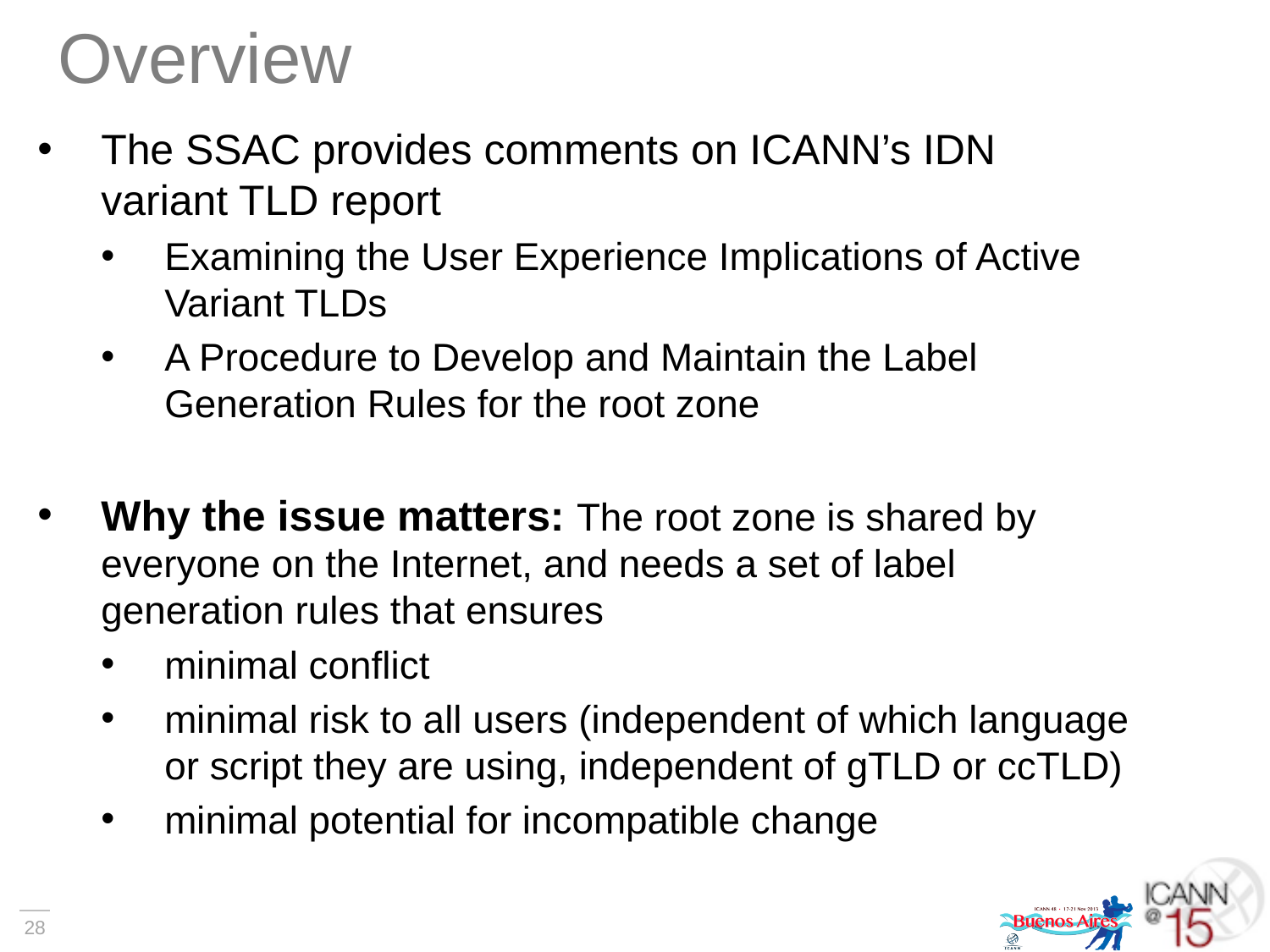

# Overview
The SSAC provides comments on ICANN’s IDN variant TLD report
Examining the User Experience Implications of Active Variant TLDs
A Procedure to Develop and Maintain the Label Generation Rules for the root zone

Why the issue matters: The root zone is shared by everyone on the Internet, and needs a set of label generation rules that ensures
minimal conflict
minimal risk to all users (independent of which language or script they are using, independent of gTLD or ccTLD)
minimal potential for incompatible change